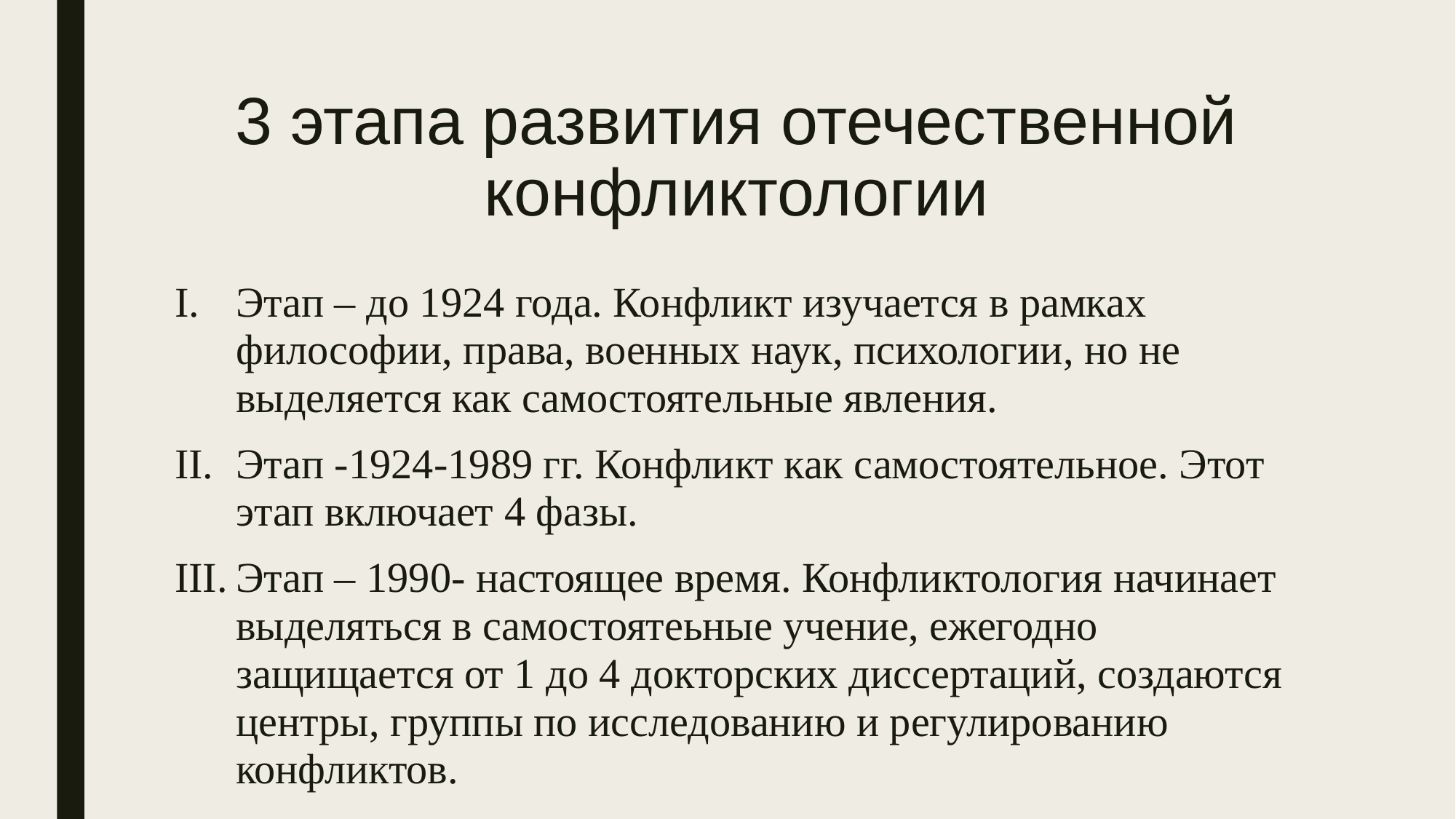

# 3 этапа развития отечественной конфликтологии
Этап – до 1924 года. Конфликт изучается в рамках философии, права, военных наук, психологии, но не выделяется как самостоятельные явления.
Этап -1924-1989 гг. Конфликт как самостоятельное. Этот этап включает 4 фазы.
Этап – 1990- настоящее время. Конфликтология начинает выделяться в самостоятеьные учение, ежегодно  защищается от 1 до 4 докторских диссертаций, создаются центры, группы по исследованию и регулированию конфликтов.